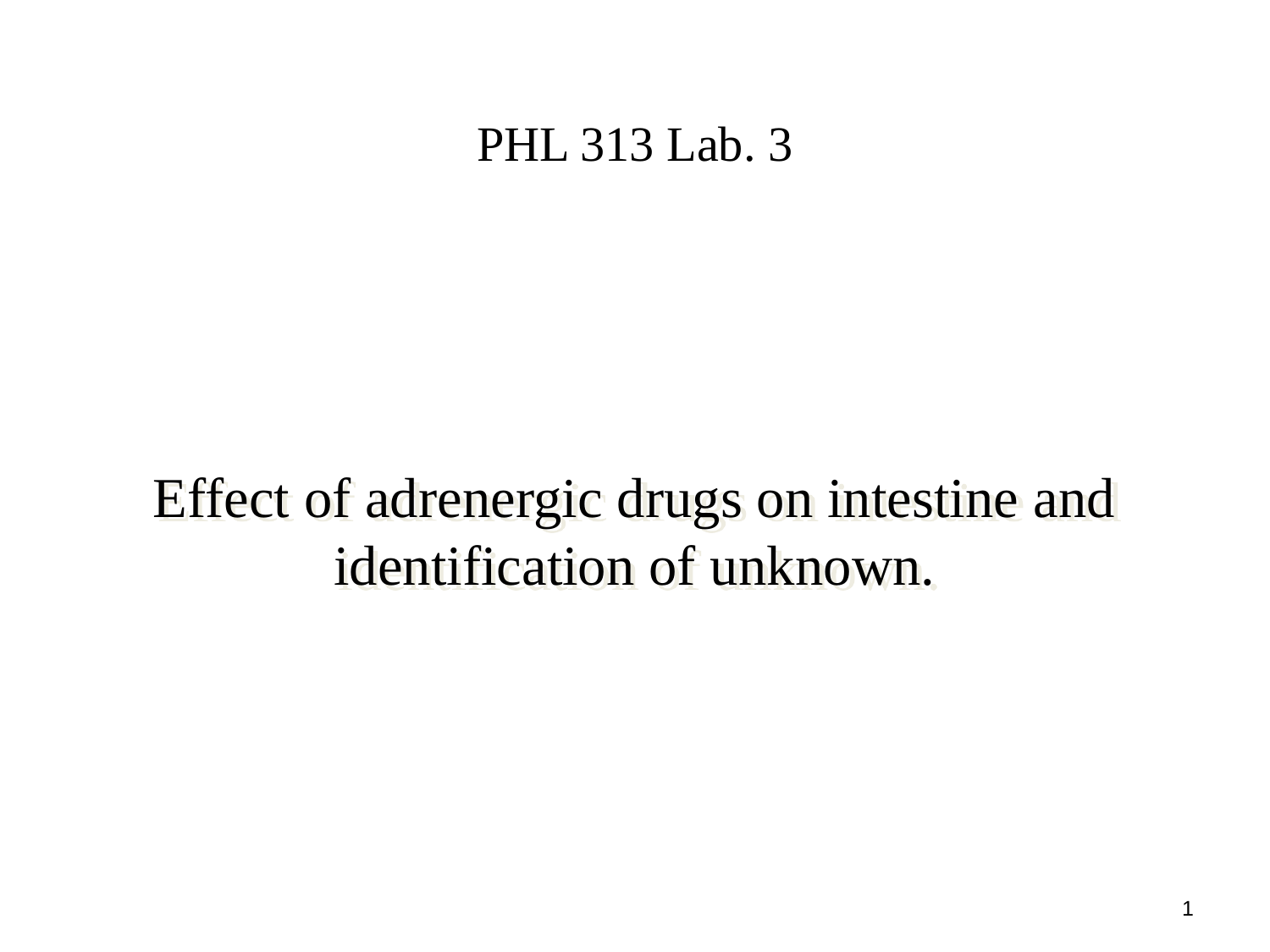

PHL 313 Lab. 3
Effect of adrenergic drugs on intestine and identification of unknown.
1